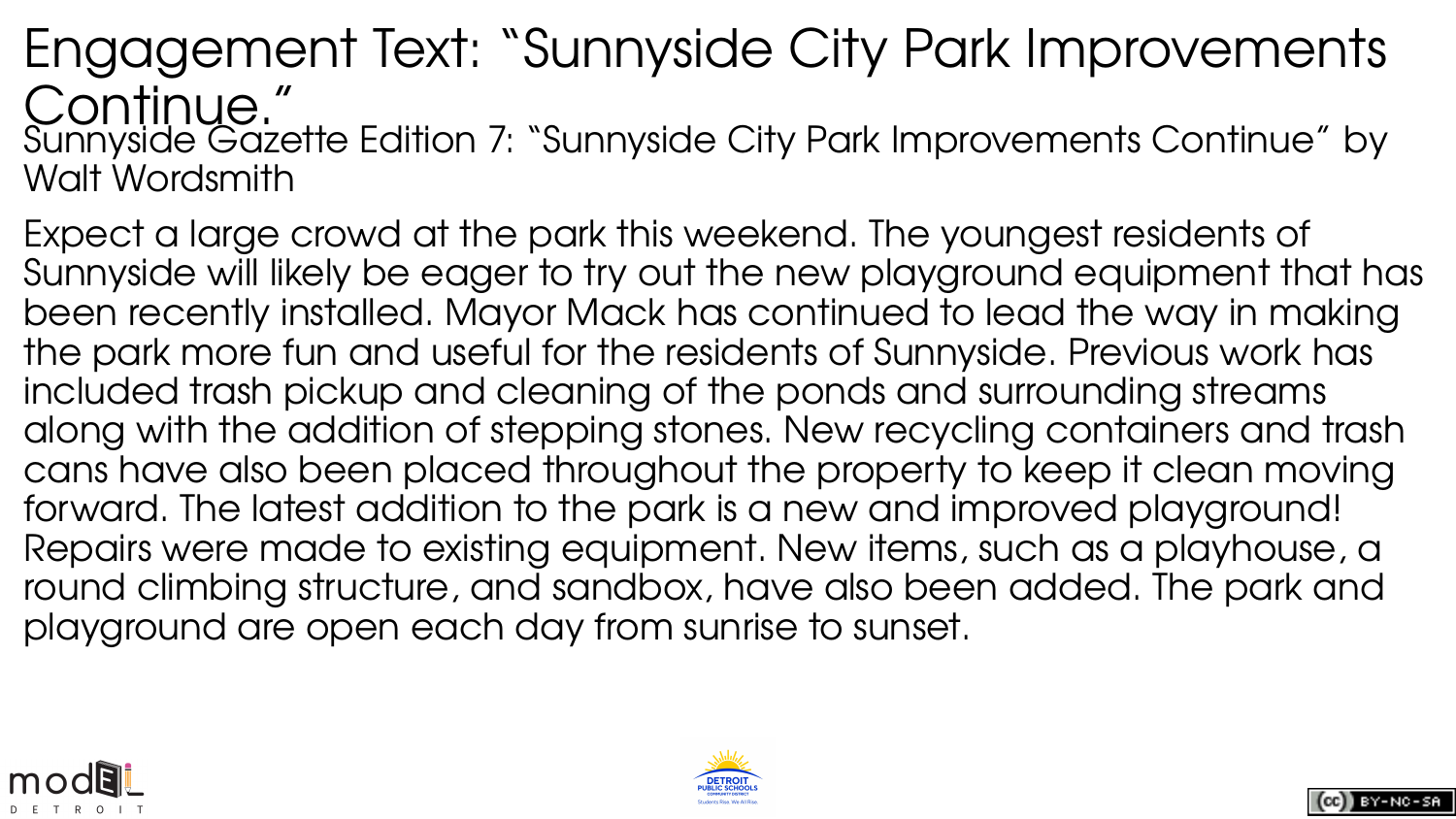

# Engagement Text: “Sunnyside City Park Improvements Continue.”
Sunnyside Gazette Edition 7: “Sunnyside City Park Improvements Continue” by Walt Wordsmith
Expect a large crowd at the park this weekend. The youngest residents of Sunnyside will likely be eager to try out the new playground equipment that has been recently installed. Mayor Mack has continued to lead the way in making the park more fun and useful for the residents of Sunnyside. Previous work has included trash pickup and cleaning of the ponds and surrounding streams along with the addition of stepping stones. New recycling containers and trash cans have also been placed throughout the property to keep it clean moving forward. The latest addition to the park is a new and improved playground! Repairs were made to existing equipment. New items, such as a playhouse, a round climbing structure, and sandbox, have also been added. The park and playground are open each day from sunrise to sunset.